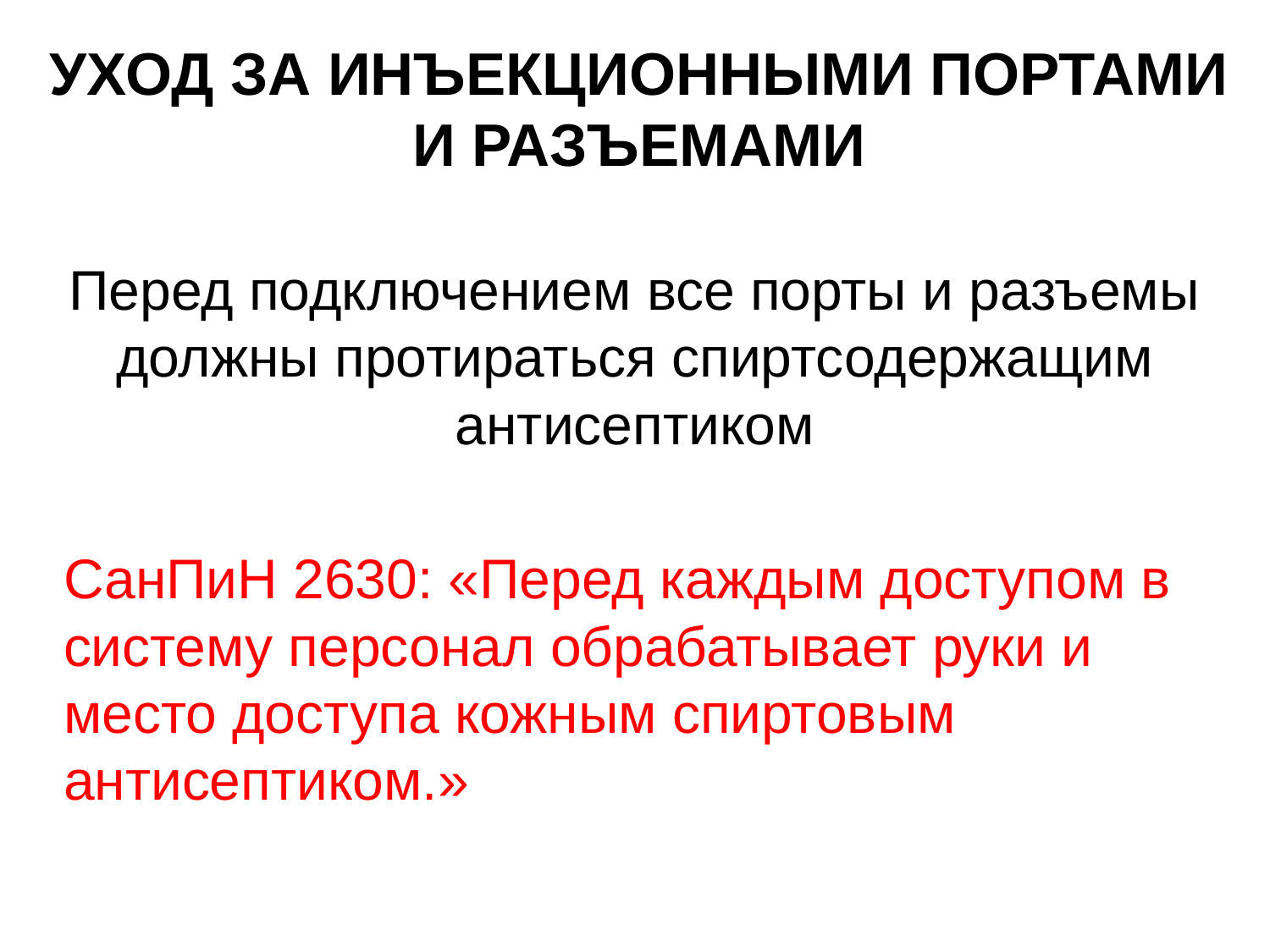

# Уход за инъекционными портами и разъемами
Перед подключением все порты и разъемы должны протираться спиртсодержащим антисептиком

СанПиН 2630: «Перед каждым доступом в систему персонал обрабатывает руки и место доступа кожным спиртовым антисептиком.»